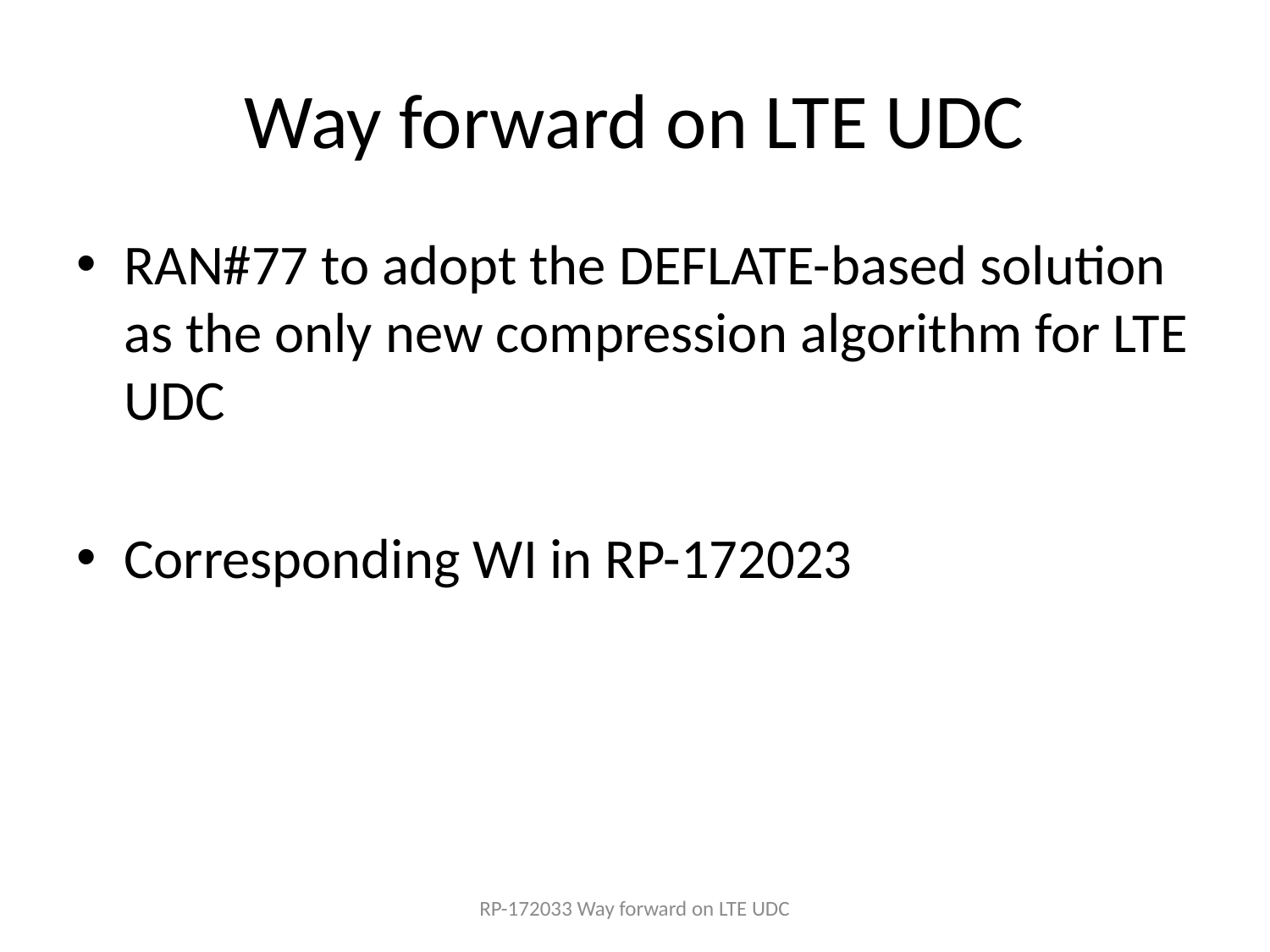

# Way forward on LTE UDC
RAN#77 to adopt the DEFLATE-based solution as the only new compression algorithm for LTE UDC

Corresponding WI in RP-172023
RP-172033 Way forward on LTE UDC